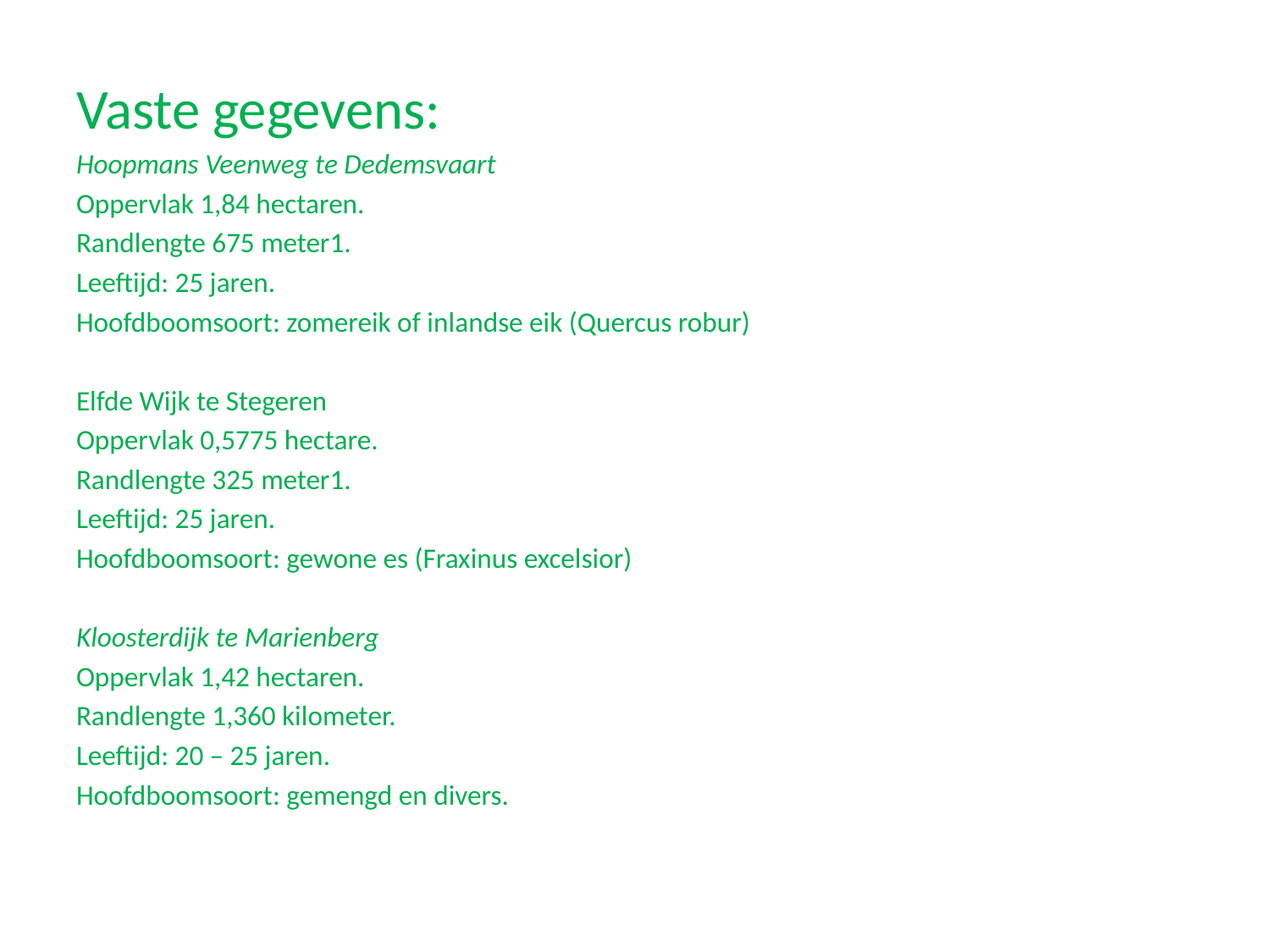

Vaste gegevens:
Hoopmans Veenweg te Dedemsvaart
Oppervlak 1,84 hectaren.
Randlengte 675 meter1.
Leeftijd: 25 jaren.
Hoofdboomsoort: zomereik of inlandse eik (Quercus robur)

Elfde Wijk te Stegeren
Oppervlak 0,5775 hectare.
Randlengte 325 meter1.
Leeftijd: 25 jaren.
Hoofdboomsoort: gewone es (Fraxinus excelsior)

Kloosterdijk te Marienberg
Oppervlak 1,42 hectaren.
Randlengte 1,360 kilometer.
Leeftijd: 20 – 25 jaren.
Hoofdboomsoort: gemengd en divers.